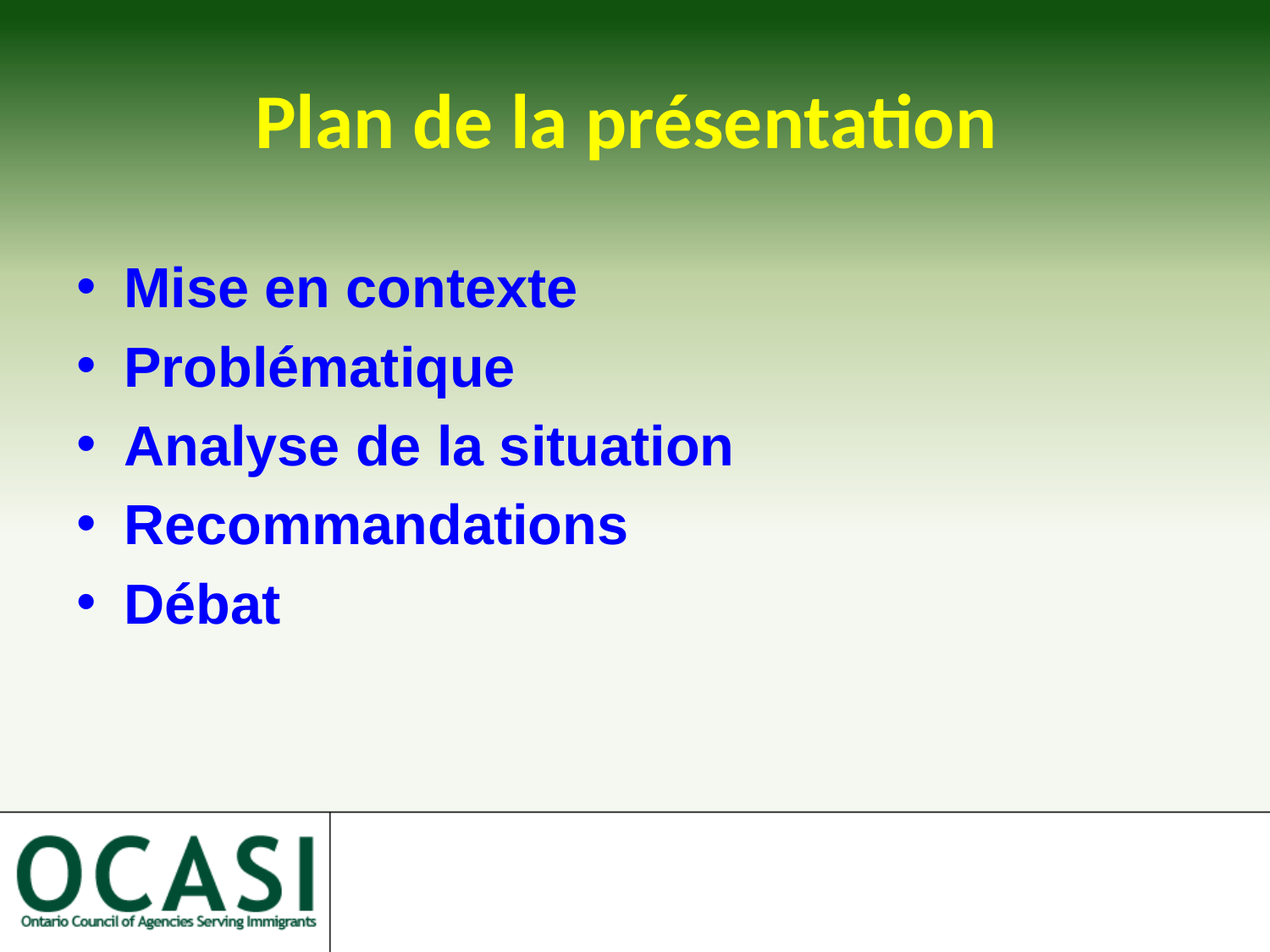

# Plan de la présentation

Mise en contexte
Problématique
Analyse de la situation
Recommandations
Débat